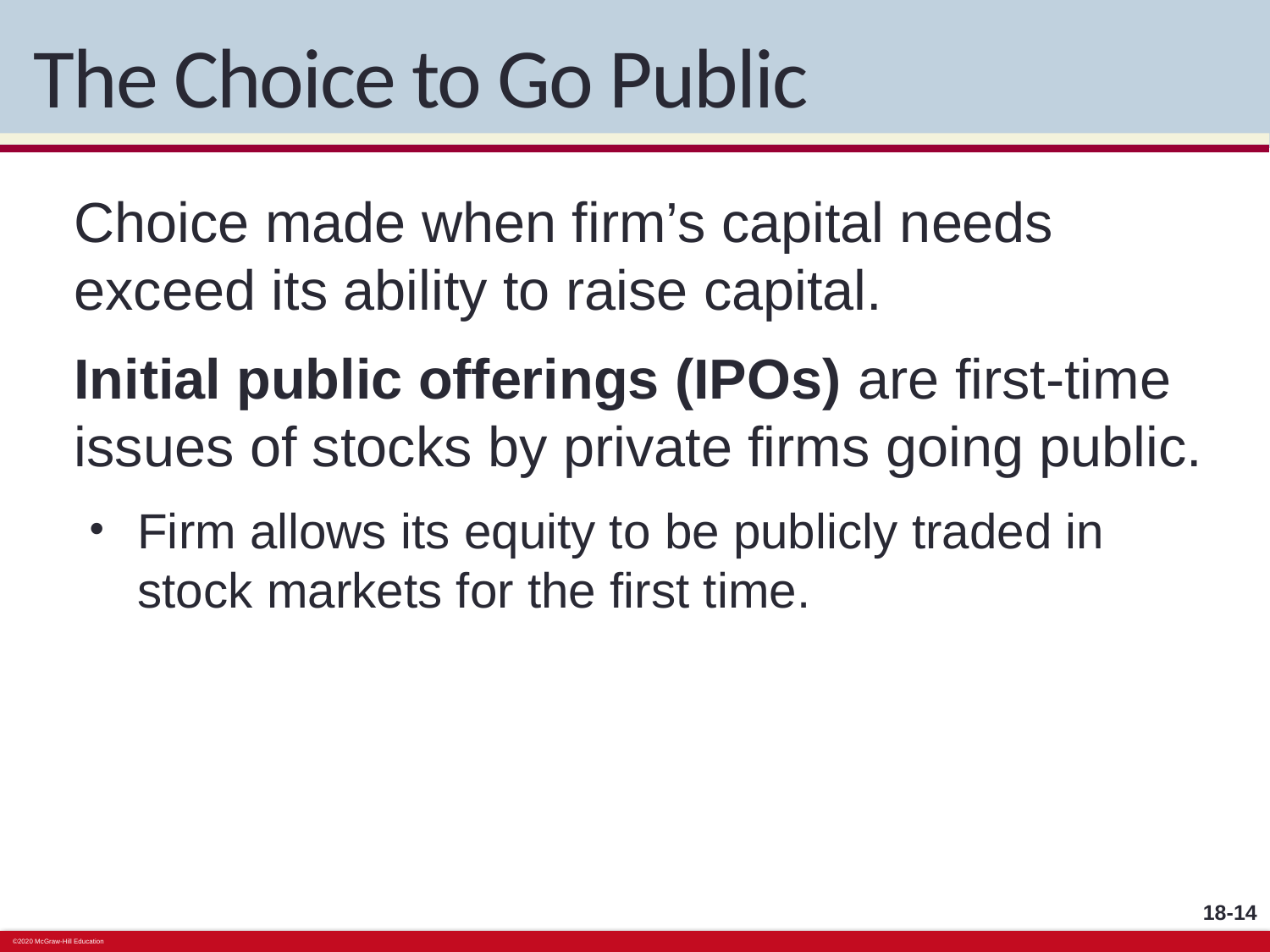

# The Choice to Go Public
Choice made when firm’s capital needs exceed its ability to raise capital.
Initial public offerings (IPOs) are first-time issues of stocks by private firms going public.
Firm allows its equity to be publicly traded in stock markets for the first time.